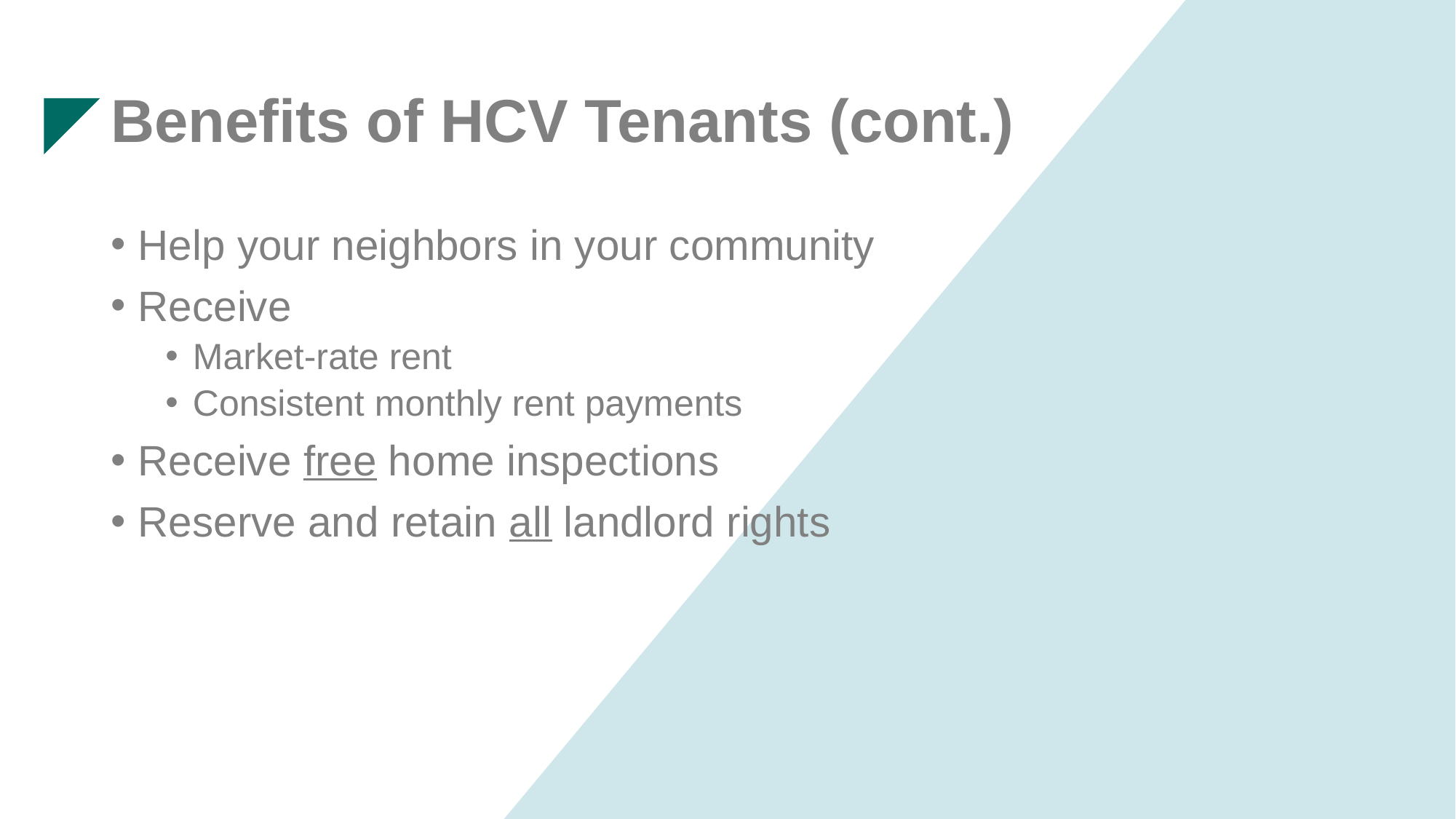

# Benefits of HCV Tenants (cont.)
Help your neighbors in your community
Receive
Market-rate rent
Consistent monthly rent payments
Receive free home inspections
Reserve and retain all landlord rights